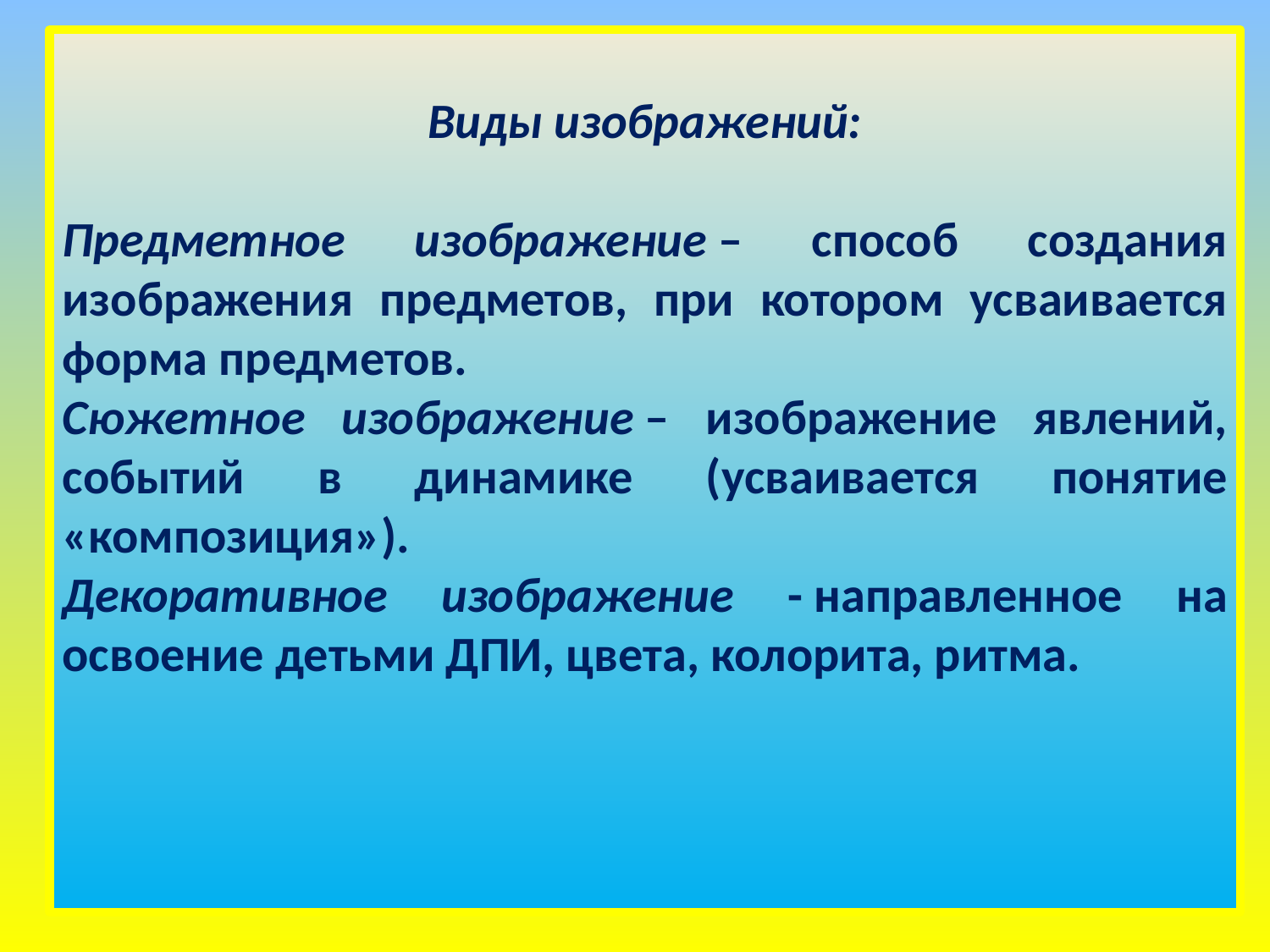

Виды изображений:

Предметное изображение – способ создания изображения предметов, при котором усваивается форма предметов.
Сюжетное изображение – изображение явлений, событий в динамике (усваивается понятие «композиция»).
Декоративное изображение - направленное на освоение детьми ДПИ, цвета, колорита, ритма.

15